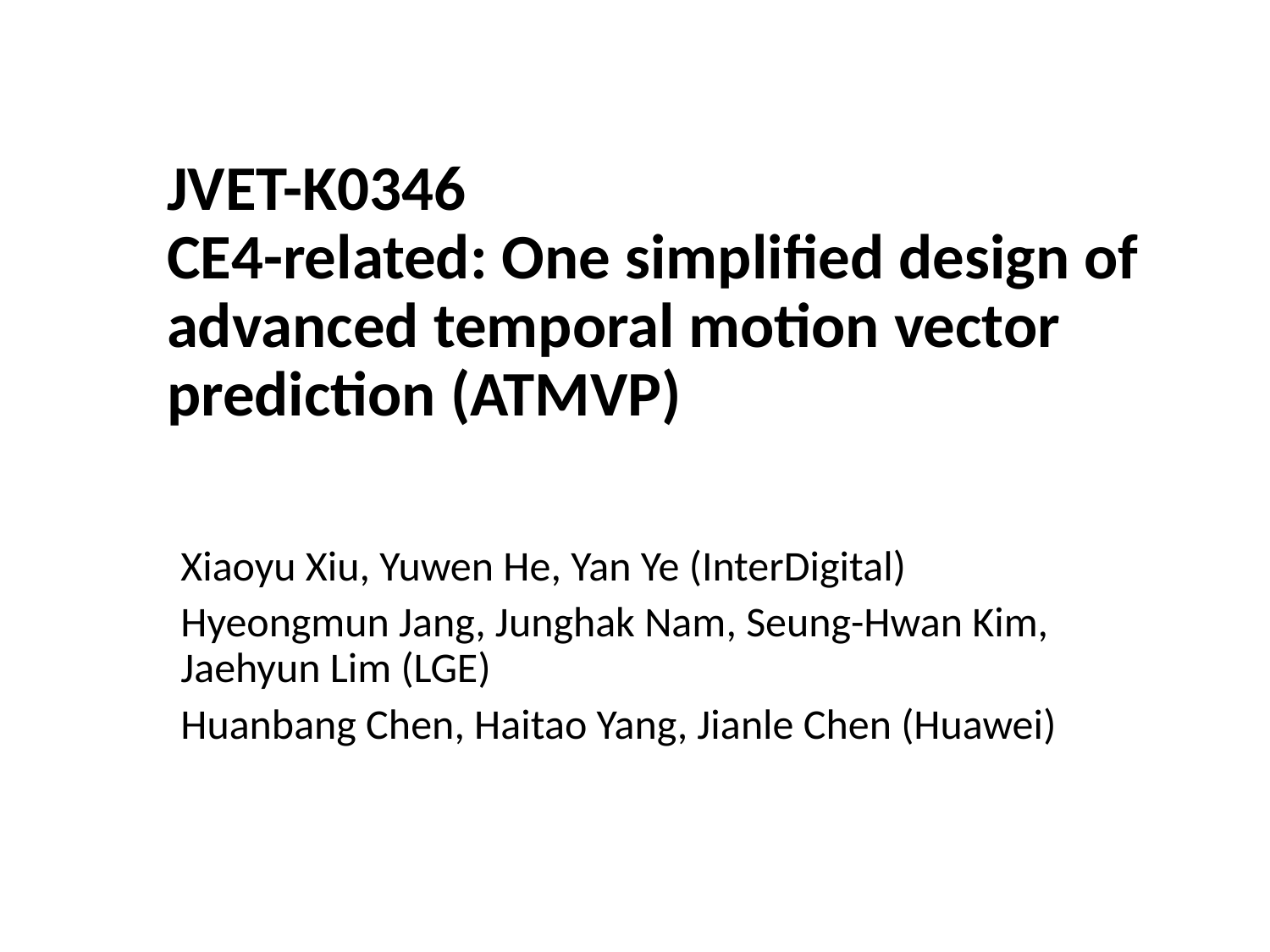

# JVET-K0346 CE4-related: One simplified design of advanced temporal motion vector prediction (ATMVP)
Xiaoyu Xiu, Yuwen He, Yan Ye (InterDigital)
Hyeongmun Jang, Junghak Nam, Seung-Hwan Kim, Jaehyun Lim (LGE)
Huanbang Chen, Haitao Yang, Jianle Chen (Huawei)

© 2018 InterDigital, Inc. All Rights Reserved.
1